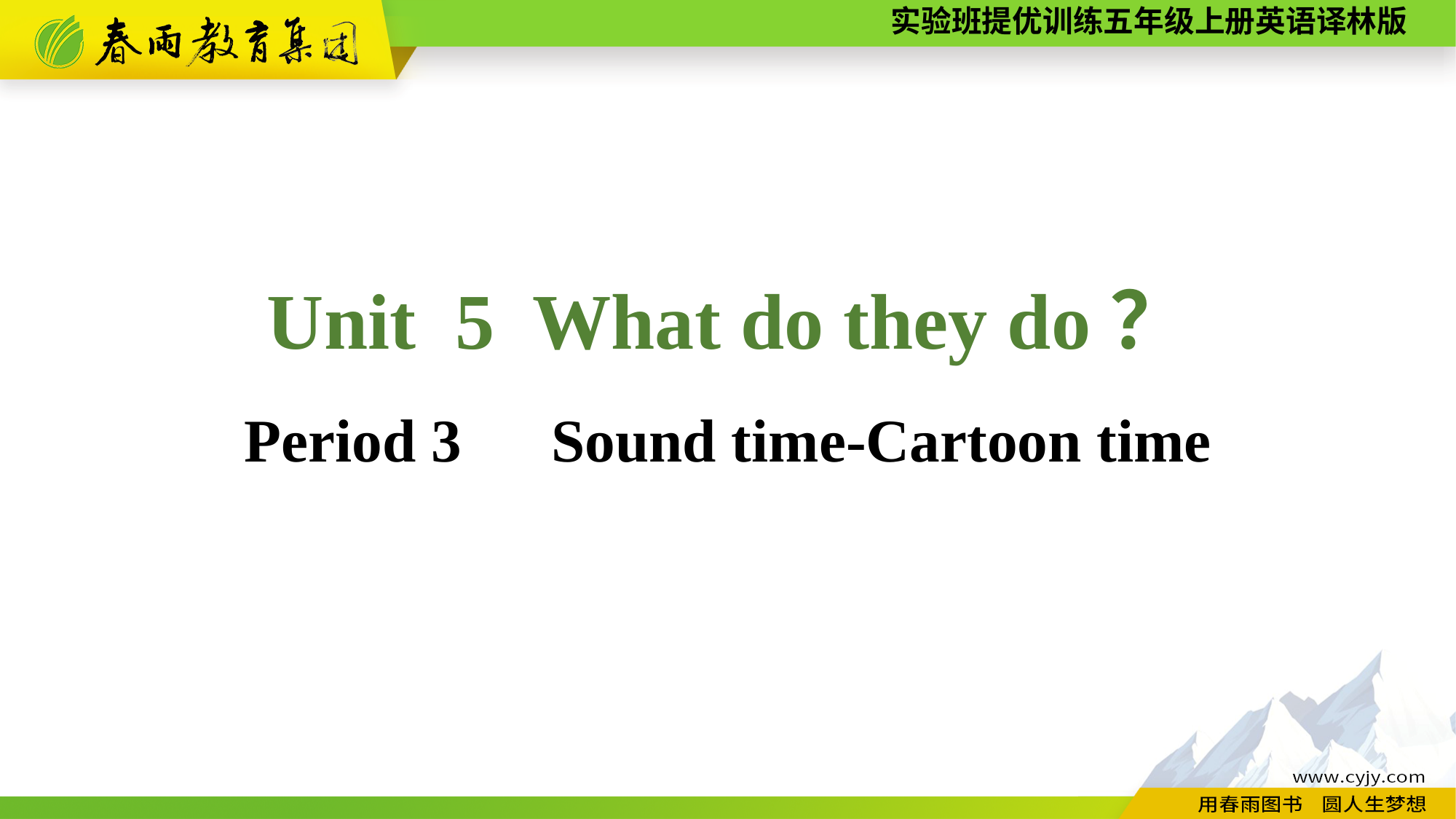

Unit  5  What do they do？
Period 3　Sound time-Cartoon time